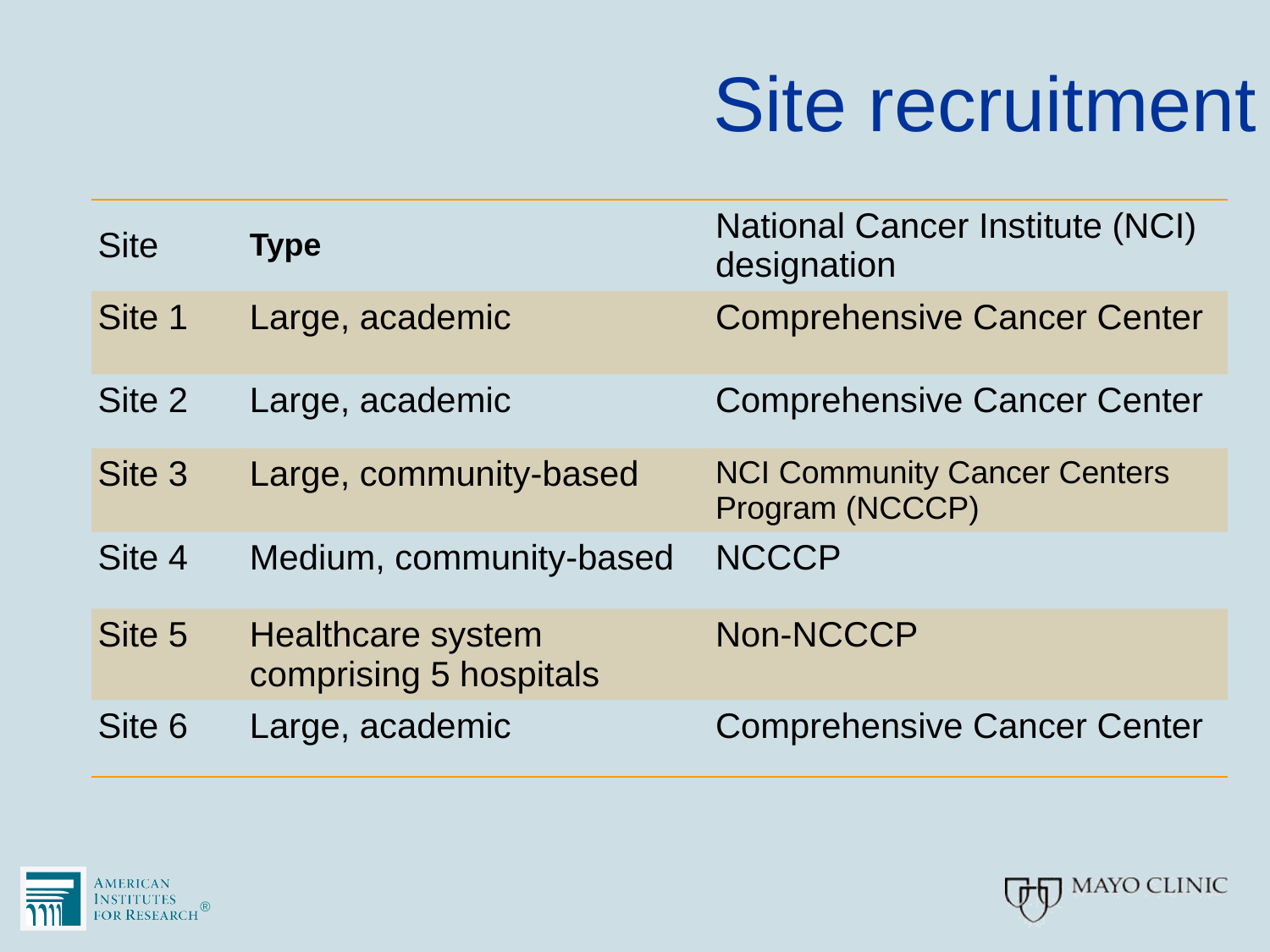

# Site recruitment
| Site | Type | National Cancer Institute (NCI) designation |
| --- | --- | --- |
| Site 1 | Large, academic | Comprehensive Cancer Center |
| Site 2 | Large, academic | Comprehensive Cancer Center |
| Site 3 | Large, community-based | NCI Community Cancer Centers Program (NCCCP) |
| Site 4 | Medium, community-based | NCCCP |
| Site 5 | Healthcare system comprising 5 hospitals | Non-NCCCP |
| Site 6 | Large, academic | Comprehensive Cancer Center |